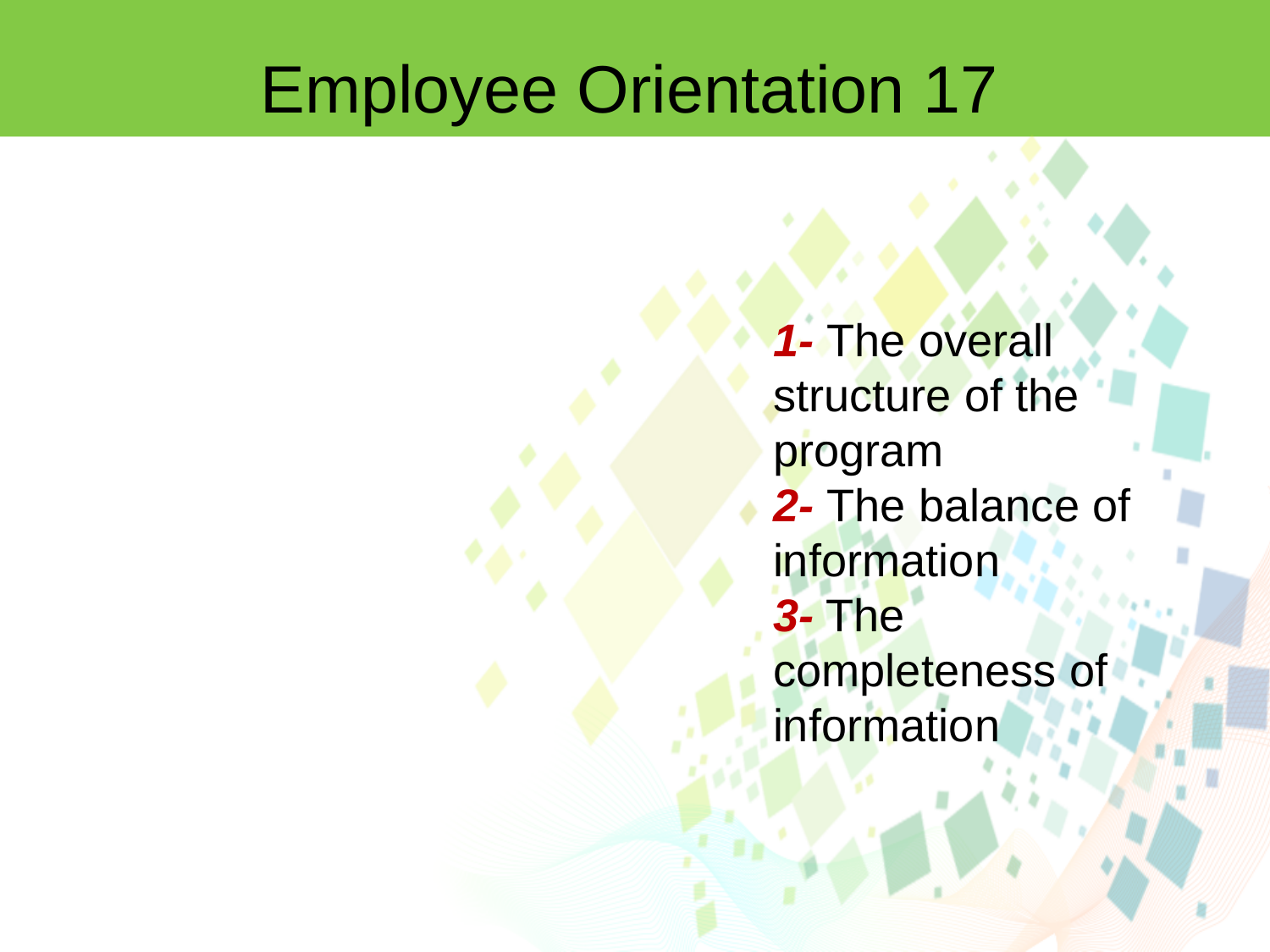

Employee Orientation 17
1- The overall structure of the program
2- The balance of information
3- The completeness of information